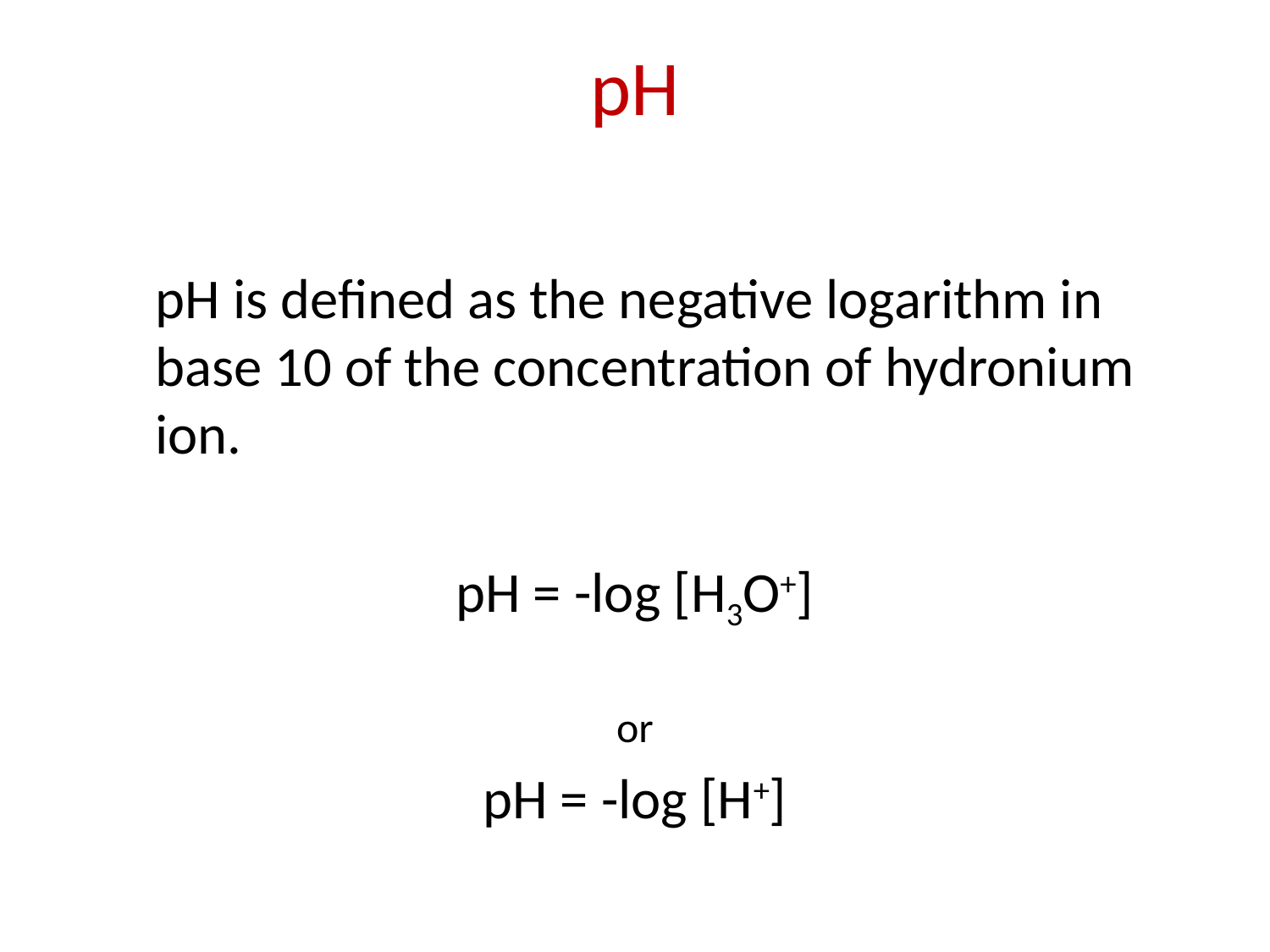

pH
	pH is defined as the negative logarithm in base 10 of the concentration of hydronium ion.

pH = -log [H3O+]

or
pH = -log [H+]